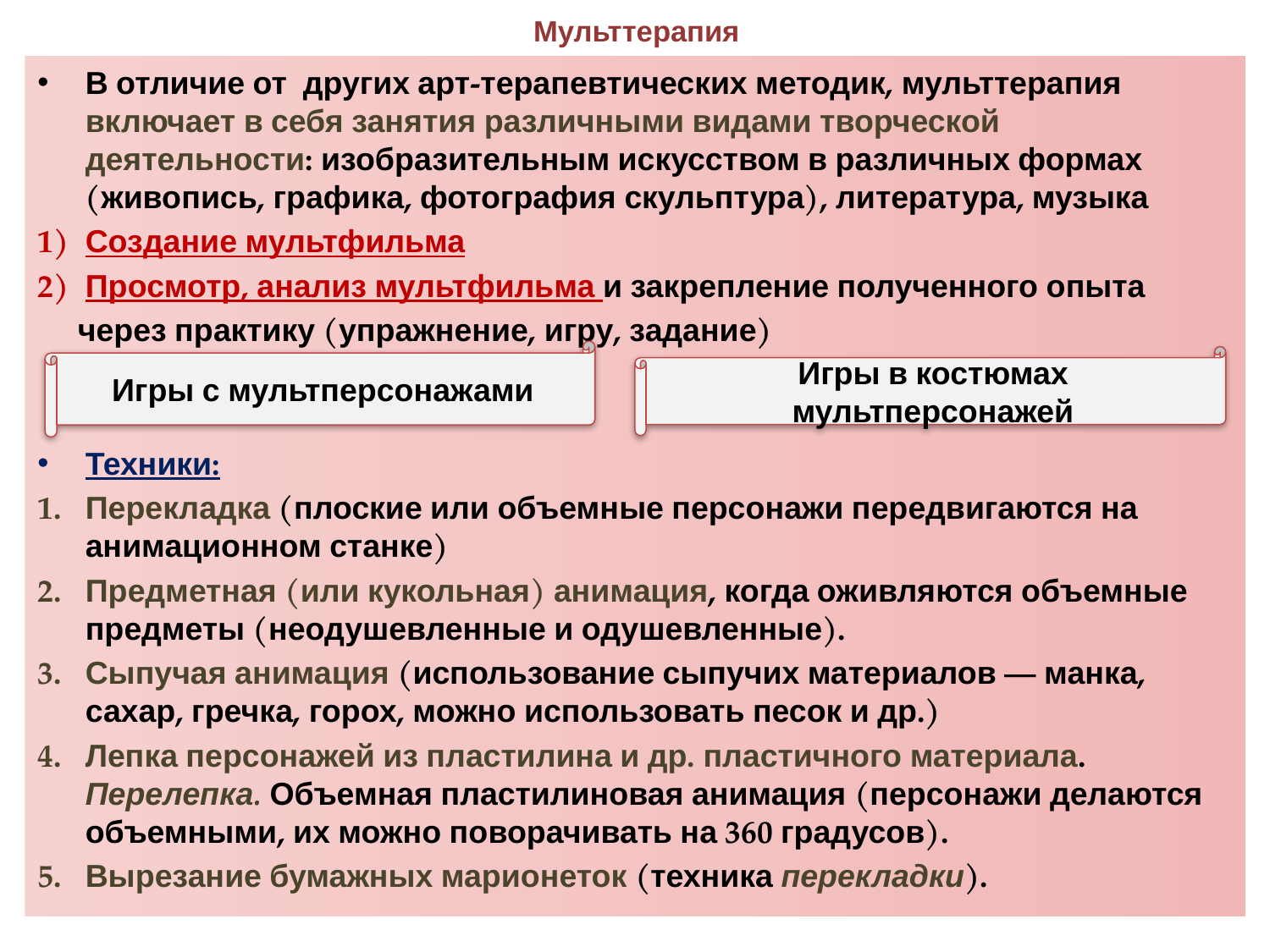

# Мульттерапия
В отличие от  других арт-терапевтических методик, мульттерапия  включает в себя занятия различными видами творческой деятельности: изобразительным искусством в различных формах (живопись, графика, фотография скульптура), литература, музыка
Создание мультфильма
Просмотр, анализ мультфильма и закрепление полученного опыта
     через практику (упражнение, игру, задание)

Техники:
Перекладка (плоские или объемные персонажи передвигаются на анимационном станке)
Предметная (или кукольная) анимация, когда оживляются объемные предметы (неодушевленные и одушевленные).
Сыпучая анимация (использование сыпучих материалов — манка, сахар, гречка, горох, можно использовать песок и др.)
Лепка персонажей из пластилина и др. пластичного материала. Перелепка. Объемная пластилиновая анимация (персонажи делаются объемными, их можно поворачивать на 360 градусов).
Вырезание бумажных марионеток (техника перекладки).

Игры с мультперсонажами

Игры в костюмах мультперсонажей